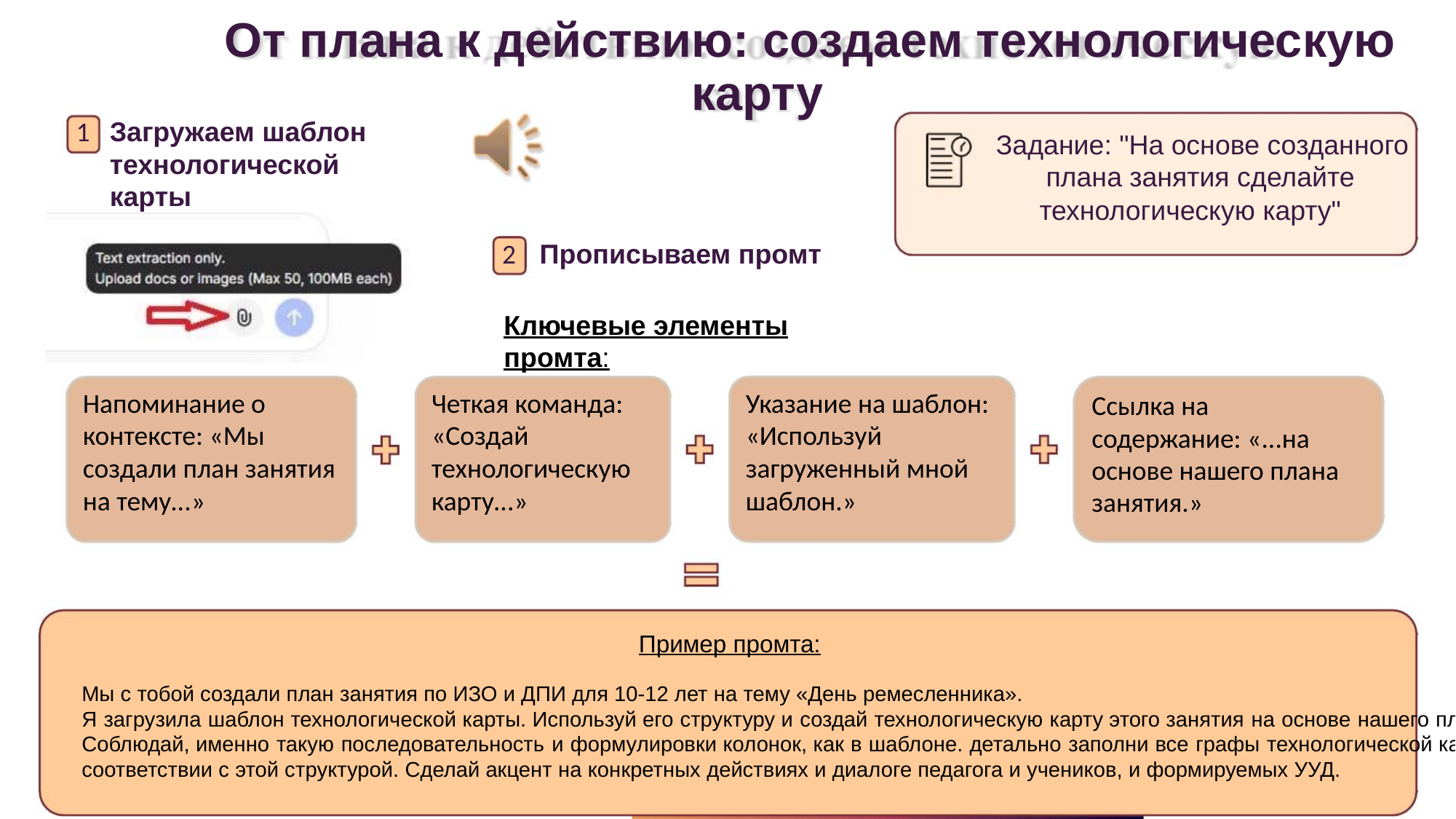

От плана к действию: создаем технологическую
карту
1 Загружаем шаблон
Задание: "На основе созданного
плана занятия сделайте
технологической
карты
технологическую карту"
2 Прописываем промт
Ключевые элементы
промта:
Указание на шаблон:
«Используй
загруженный мной
шаблон.»
Напоминание о
контексте: «Мы
создали план занятия
на тему...»
Четкая команда:
«Создай
технологическую
карту...»
Ссылка на
содержание: «...на
основе нашего плана
занятия.»
Пример промта:
Мы с тобой создали план занятия по ИЗО и ДПИ для 10-12 лет на тему «День ремесленника».
Я загрузила шаблон технологической карты. Используй его структуру и создай технологическую карту этого занятия на основе нашего плана.
Соблюдай, именно такую последовательность и формулировки колонок, как в шаблоне. детально заполни все графы технологической карты в
соответствии с этой структурой. Сделай акцент на конкретных действиях и диалоге педагога и учеников, и формируемых УУД.